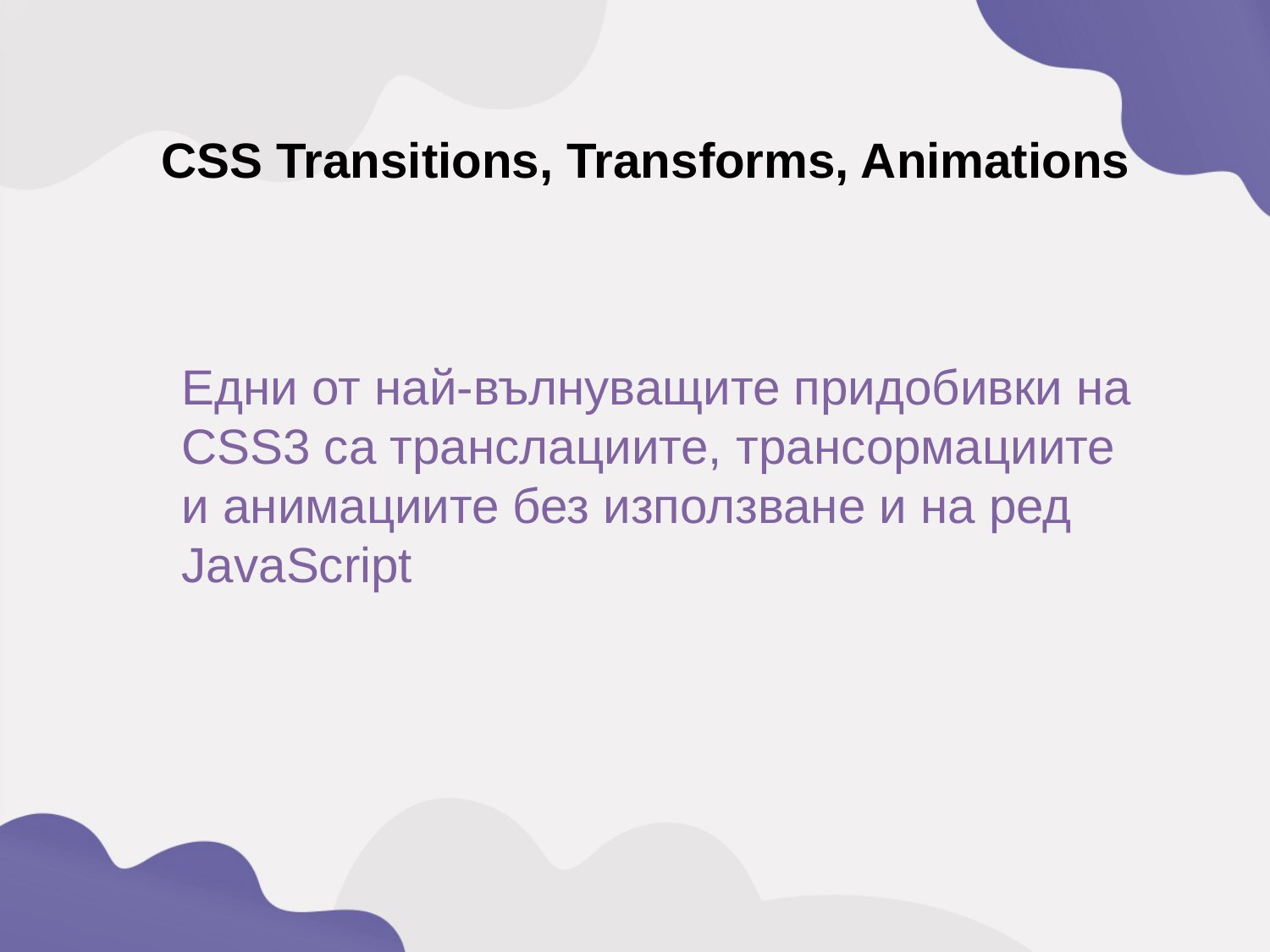

CSS Transitions, Transforms, Animations
	Едни от най-вълнуващите придобивки на CSS3 са транслациите, трансормациите и анимациите без използване и на ред JavaScript